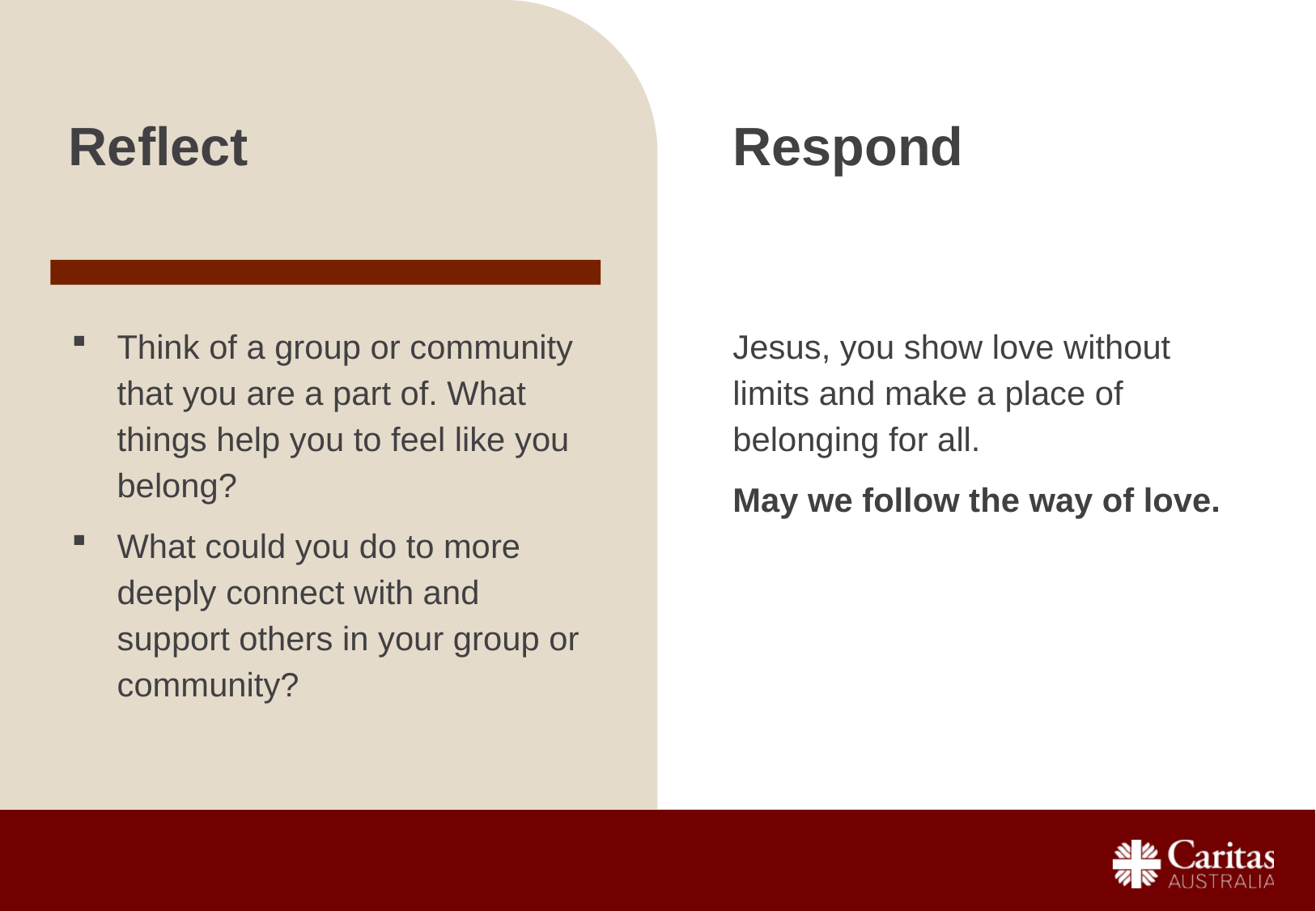

Respond
Reflect

Think of a group or community that you are a part of. What things help you to feel like you belong?
What could you do to more deeply connect with and support others in your group or community?
Jesus, you show love without limits and make a place of belonging for all.
May we follow the way of love.